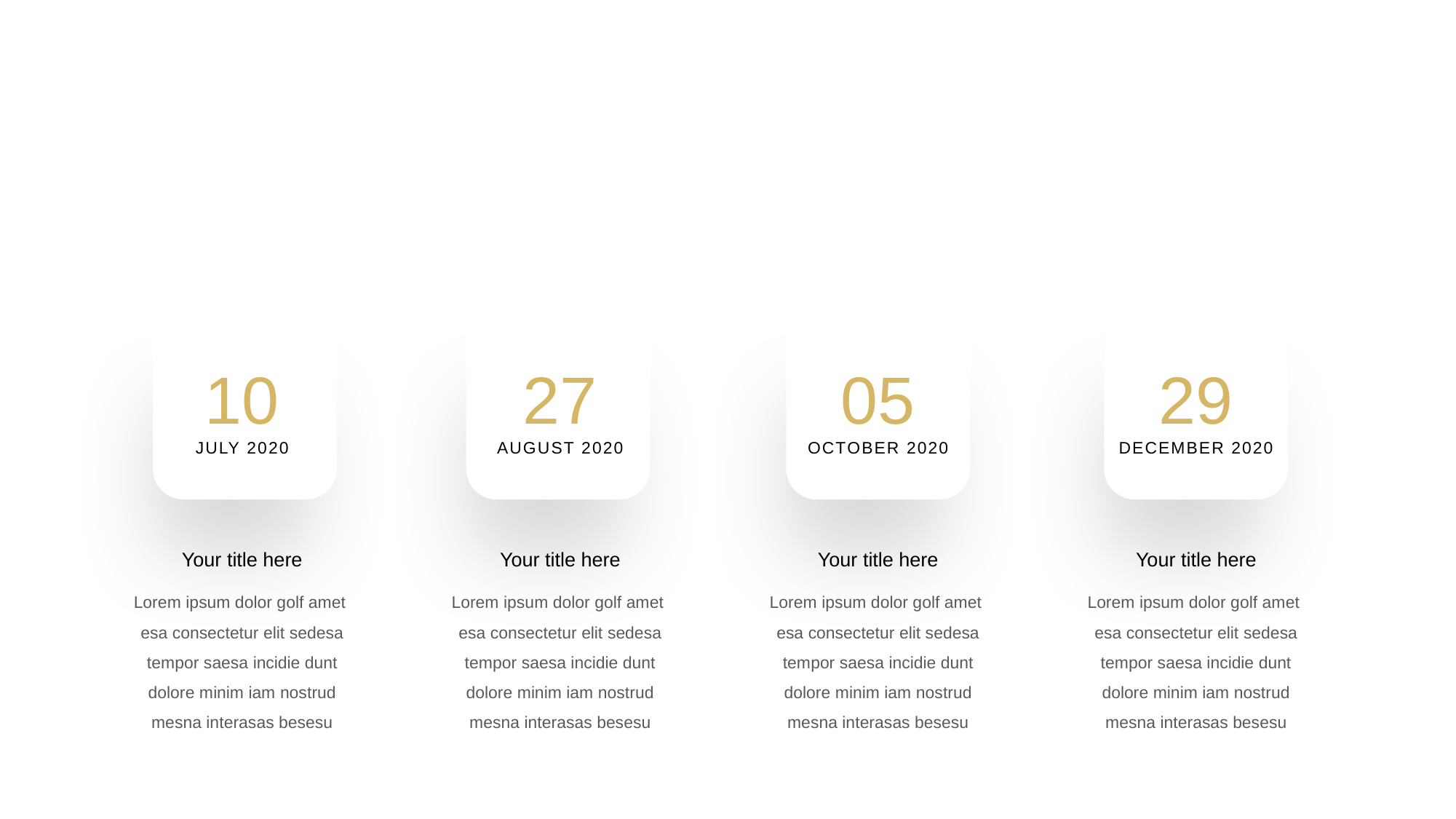

GOLFERINA CALENDAR
Upcoming Events

10
JULY 2020
27
AUGUST 2020
05
OCTOBER 2020
29
DECEMBER 2020
Your title here
Your title here
Your title here
Your title here
Lorem ipsum dolor golf amet  esa consectetur elit sedesa tempor saesa incidie dunt dolore minim iam nostrud mesna interasas besesu
Lorem ipsum dolor golf amet  esa consectetur elit sedesa tempor saesa incidie dunt dolore minim iam nostrud mesna interasas besesu
Lorem ipsum dolor golf amet  esa consectetur elit sedesa tempor saesa incidie dunt dolore minim iam nostrud mesna interasas besesu
Lorem ipsum dolor golf amet  esa consectetur elit sedesa tempor saesa incidie dunt dolore minim iam nostrud mesna interasas besesu